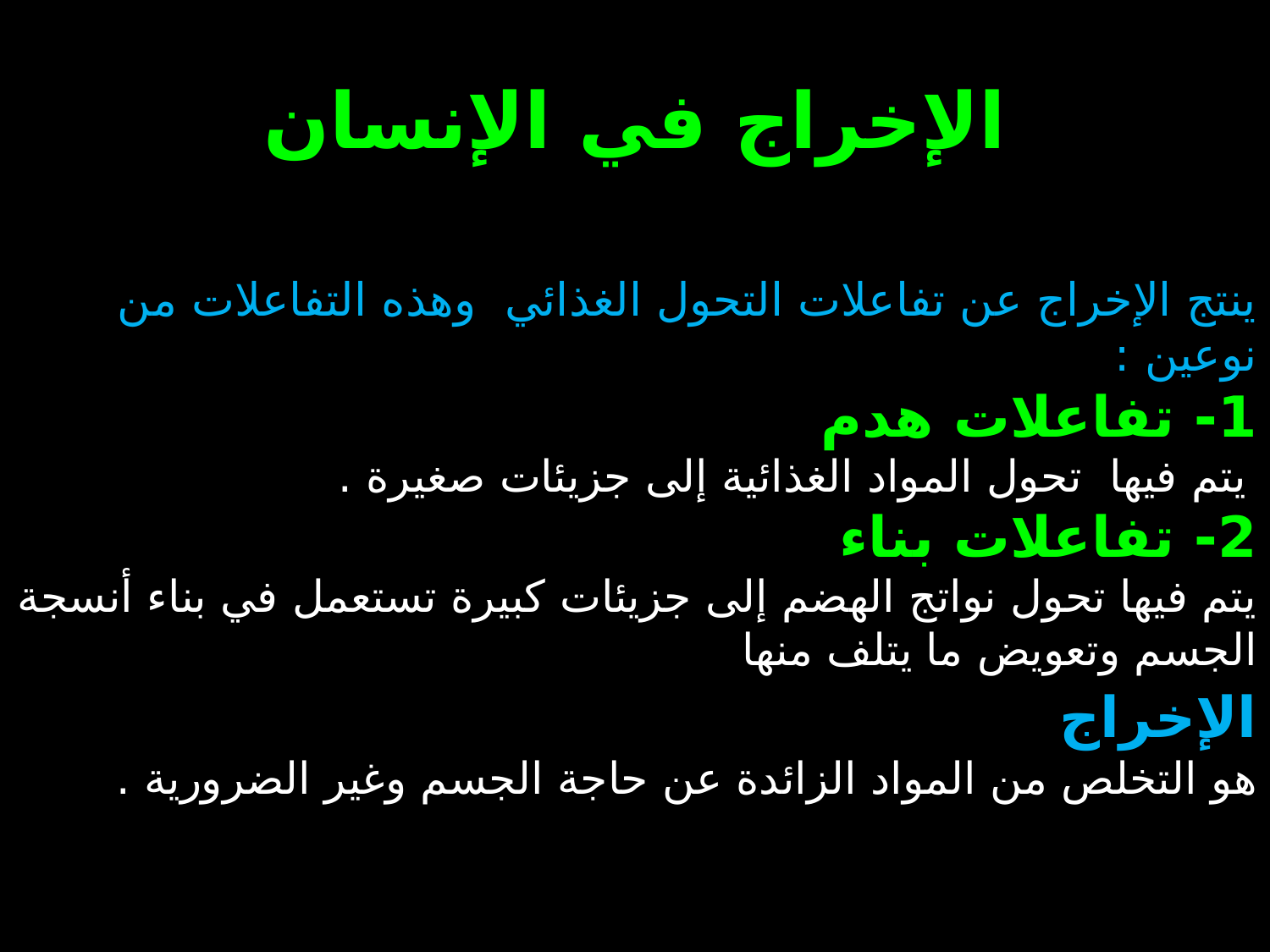

# الإخراج في الإنسان
ينتج الإخراج عن تفاعلات التحول الغذائي  وهذه التفاعلات من نوعين :
1- تفاعلات هدم
 يتم فيها  تحول المواد الغذائية إلى جزيئات صغيرة .
2- تفاعلات بناء
يتم فيها تحول نواتج الهضم إلى جزيئات كبيرة تستعمل في بناء أنسجة الجسم وتعويض ما يتلف منها
الإخراج
هو التخلص من المواد الزائدة عن حاجة الجسم وغير الضرورية .